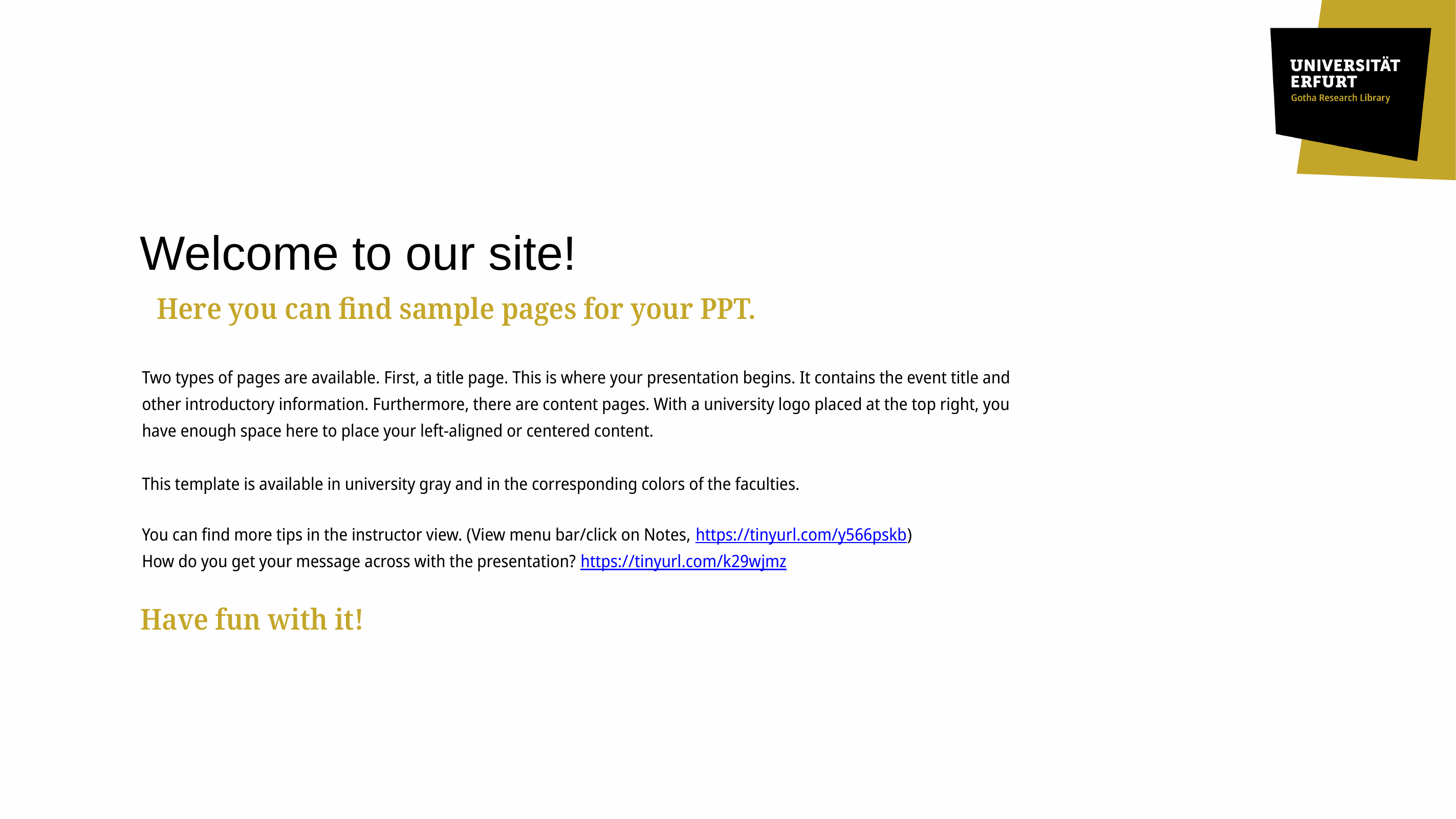

# Welcome to our site!
Here you can find sample pages for your PPT.
Two types of pages are available. First, a title page. This is where your presentation begins. It contains the event title and other introductory information. Furthermore, there are content pages. With a university logo placed at the top right, you have enough space here to place your left-aligned or centered content.
This template is available in university gray and in the corresponding colors of the faculties.

You can find more tips in the instructor view. (View menu bar/click on Notes, https://tinyurl.com/y566pskb)
How do you get your message across with the presentation? https://tinyurl.com/k29wjmz
Have fun with it!